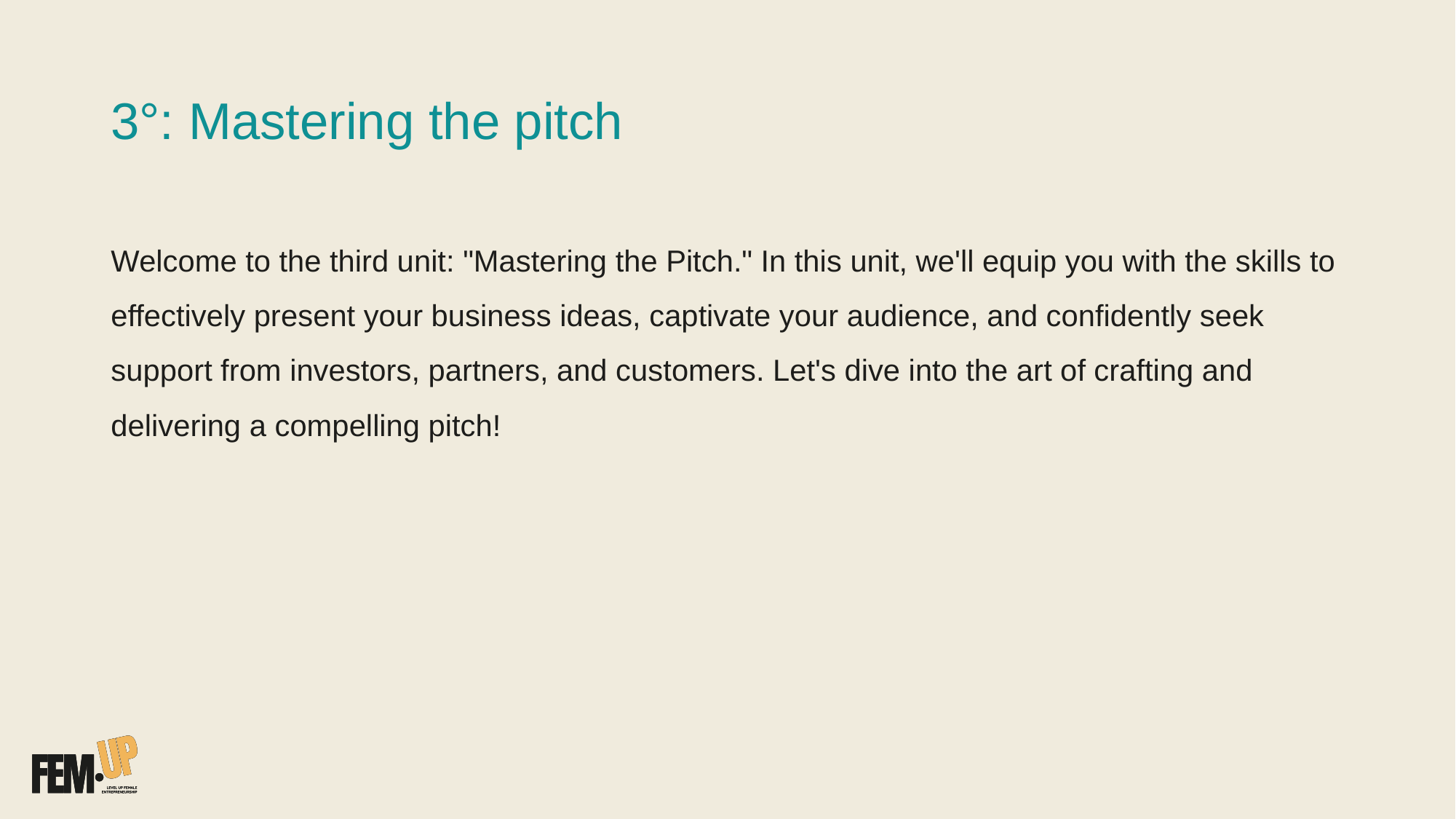

# 3°: Mastering the pitch
Welcome to the third unit: "Mastering the Pitch." In this unit, we'll equip you with the skills to effectively present your business ideas, captivate your audience, and confidently seek support from investors, partners, and customers. Let's dive into the art of crafting and delivering a compelling pitch!